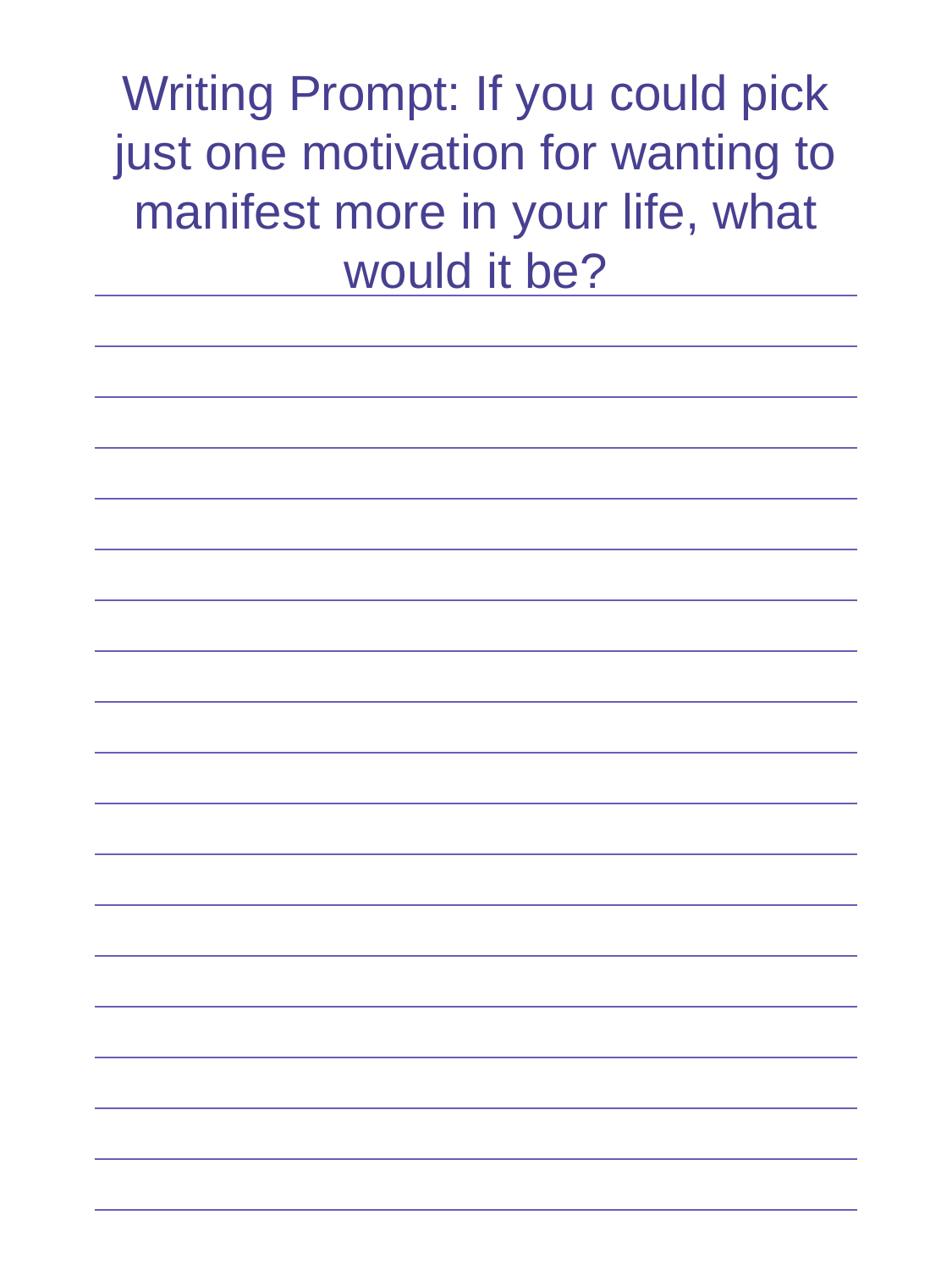

Writing Prompt: If you could pick just one motivation for wanting to manifest more in your life, what would it be?
|  |
| --- |
|  |
|  |
|  |
|  |
|  |
|  |
|  |
|  |
|  |
|  |
|  |
|  |
|  |
|  |
|  |
|  |
|  |